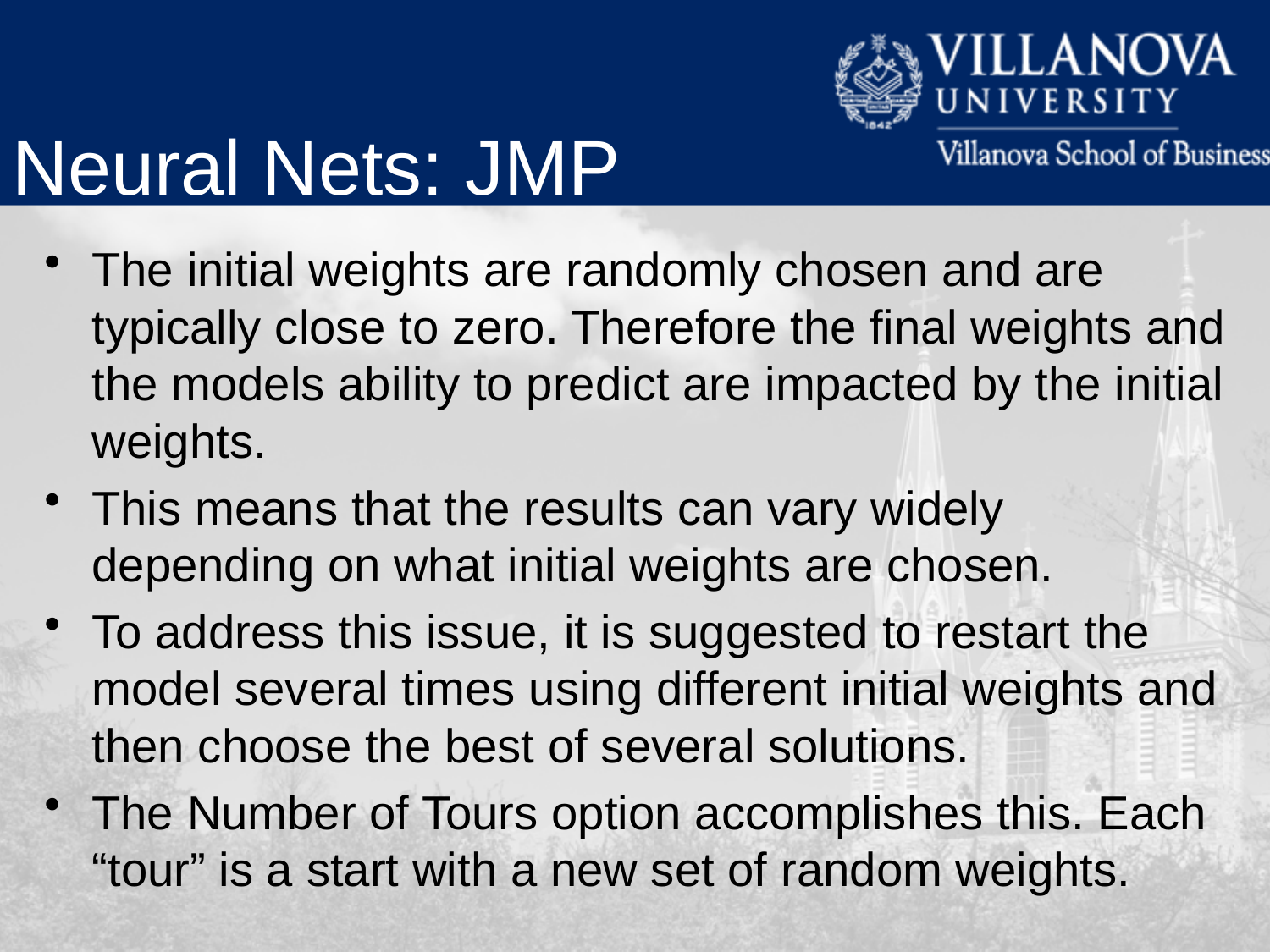

Neural Nets: JMP
The initial weights are randomly chosen and are typically close to zero. Therefore the final weights and the models ability to predict are impacted by the initial weights.
This means that the results can vary widely depending on what initial weights are chosen.
To address this issue, it is suggested to restart the model several times using different initial weights and then choose the best of several solutions.
The Number of Tours option accomplishes this. Each “tour” is a start with a new set of random weights.